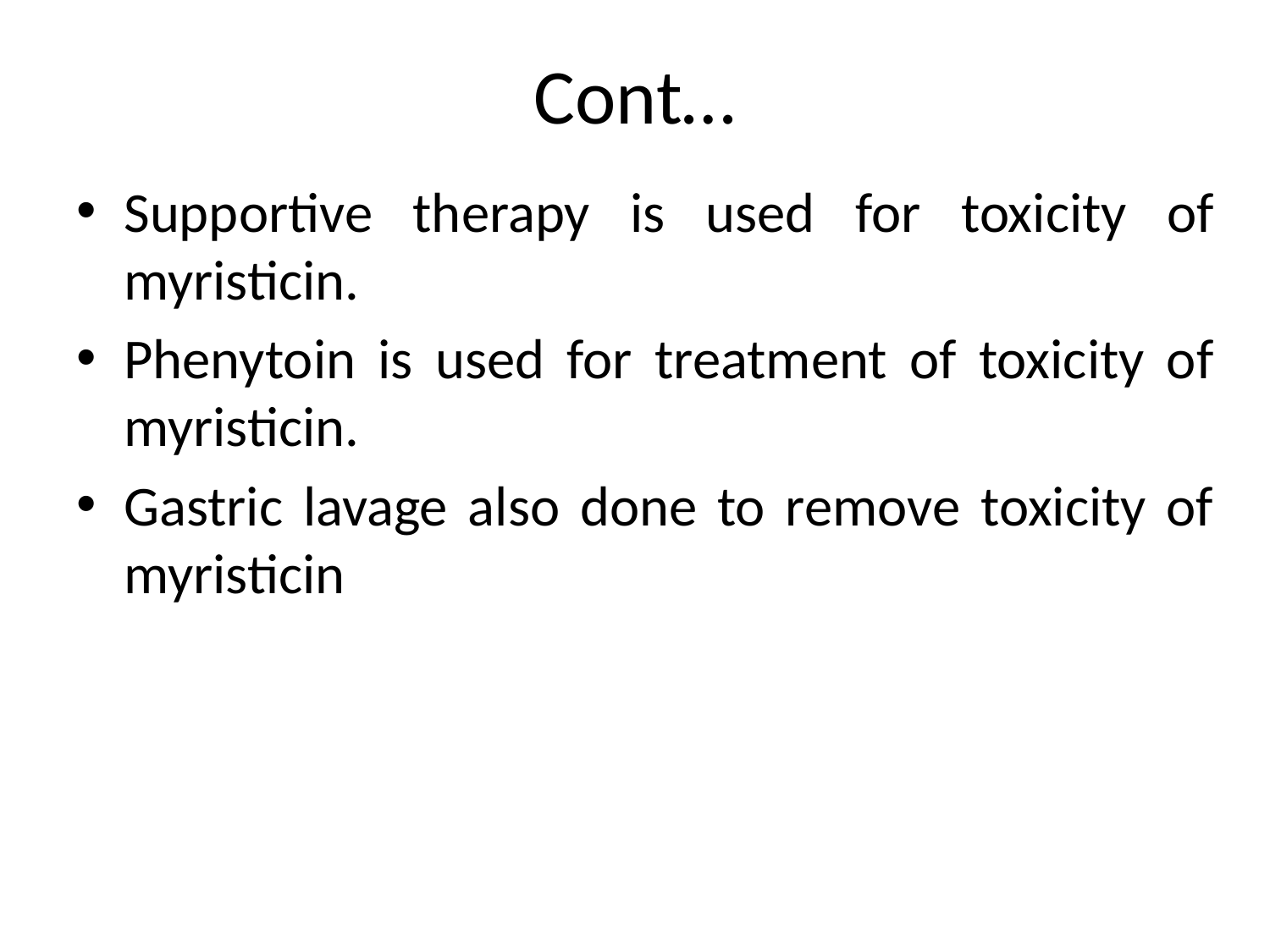

# Cont…
Supportive therapy is used for toxicity of myristicin.
Phenytoin is used for treatment of toxicity of myristicin.
Gastric lavage also done to remove toxicity of myristicin